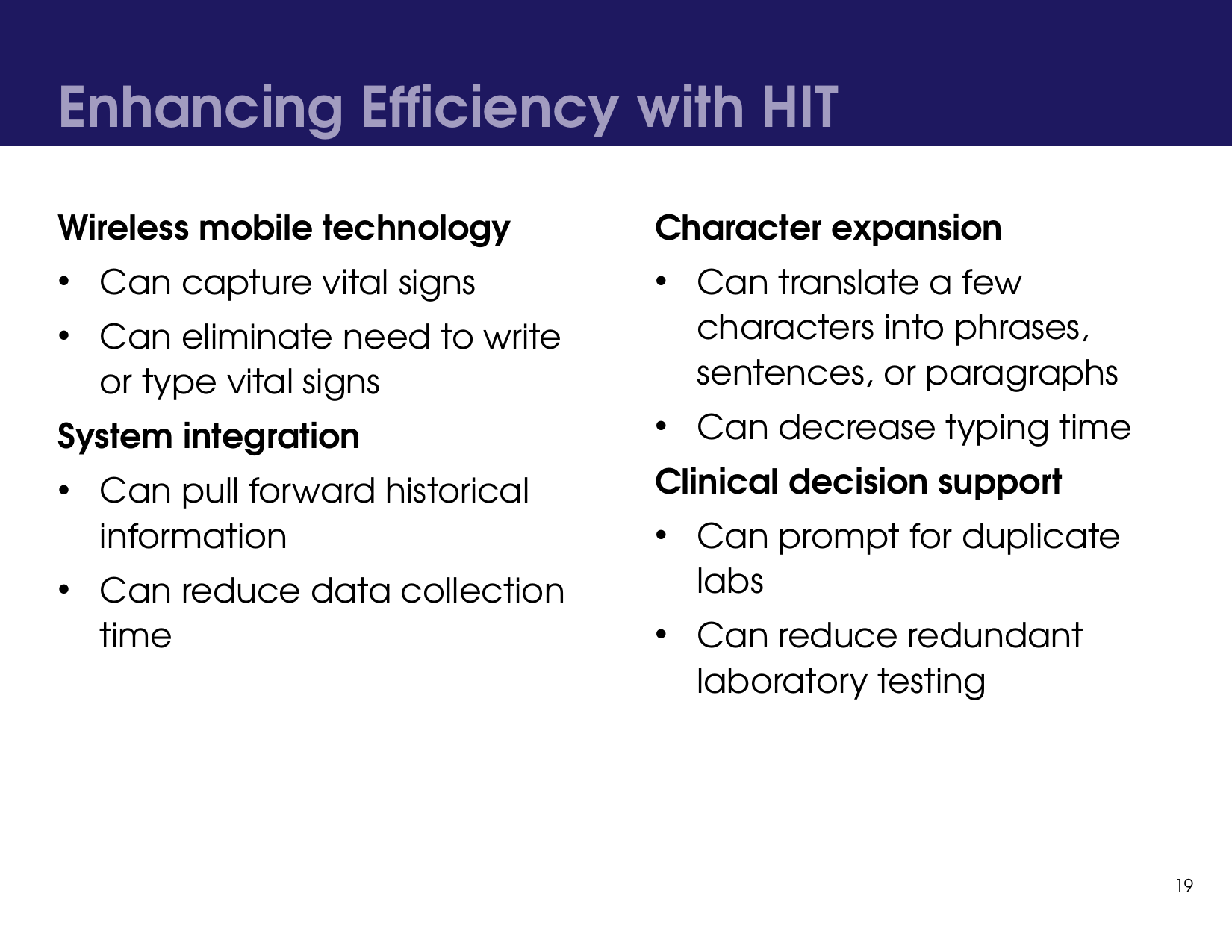

# Enhancing Efficiency with HIT
Wireless mobile technology
Can capture vital signs
Can eliminate need to write or type vital signs
System integration
Can pull forward historical information
Can reduce data collection time
Character expansion
Can translate a few characters into phrases, sentences, or paragraphs
Can decrease typing time
Clinical decision support
Can prompt for duplicate labs
Can reduce redundant laboratory testing

19